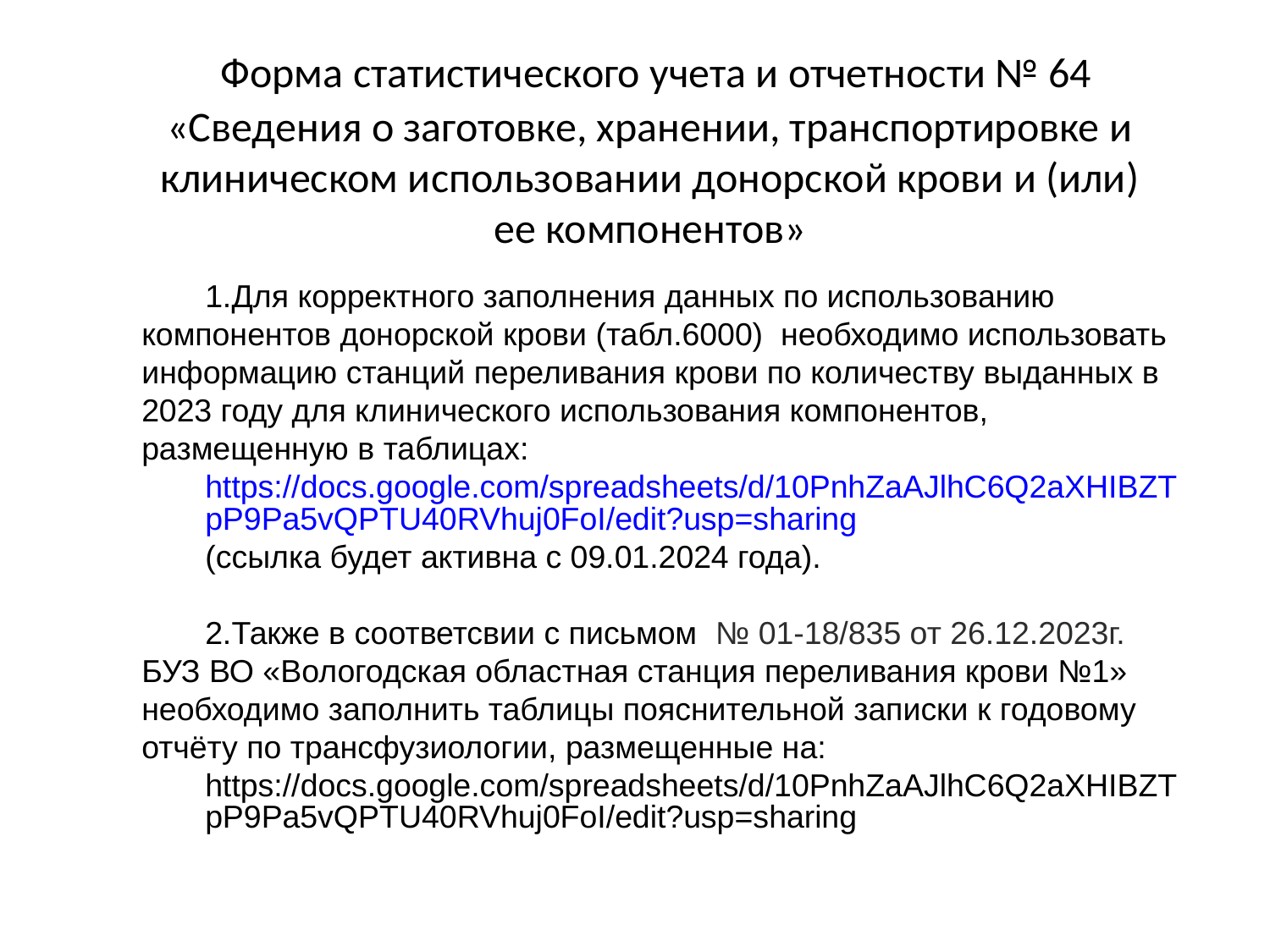

# Форма статистического учета и отчетности № 64 «Сведения о заготовке, хранении, транспортировке и клиническом использовании донорской крови и (или) ее компонентов»
1.Для корректного заполнения данных по использованию компонентов донорской крови (табл.6000)  необходимо использовать информацию станций переливания крови по количеству выданных в 2023 году для клинического использования компонентов, размещенную в таблицах:
https://docs.google.com/spreadsheets/d/10PnhZaAJlhC6Q2aXHIBZTpP9Pa5vQPTU40RVhuj0FoI/edit?usp=sharing
(ссылка будет активна с 09.01.2024 года).

2.Также в соответсвии с письмом  № 01-18/835 от 26.12.2023г. БУЗ ВО «Вологодская областная станция переливания крови №1» необходимо заполнить таблицы пояснительной записки к годовому отчёту по трансфузиологии, размещенные на:
https://docs.google.com/spreadsheets/d/10PnhZaAJlhC6Q2aXHIBZTpP9Pa5vQPTU40RVhuj0FoI/edit?usp=sharing